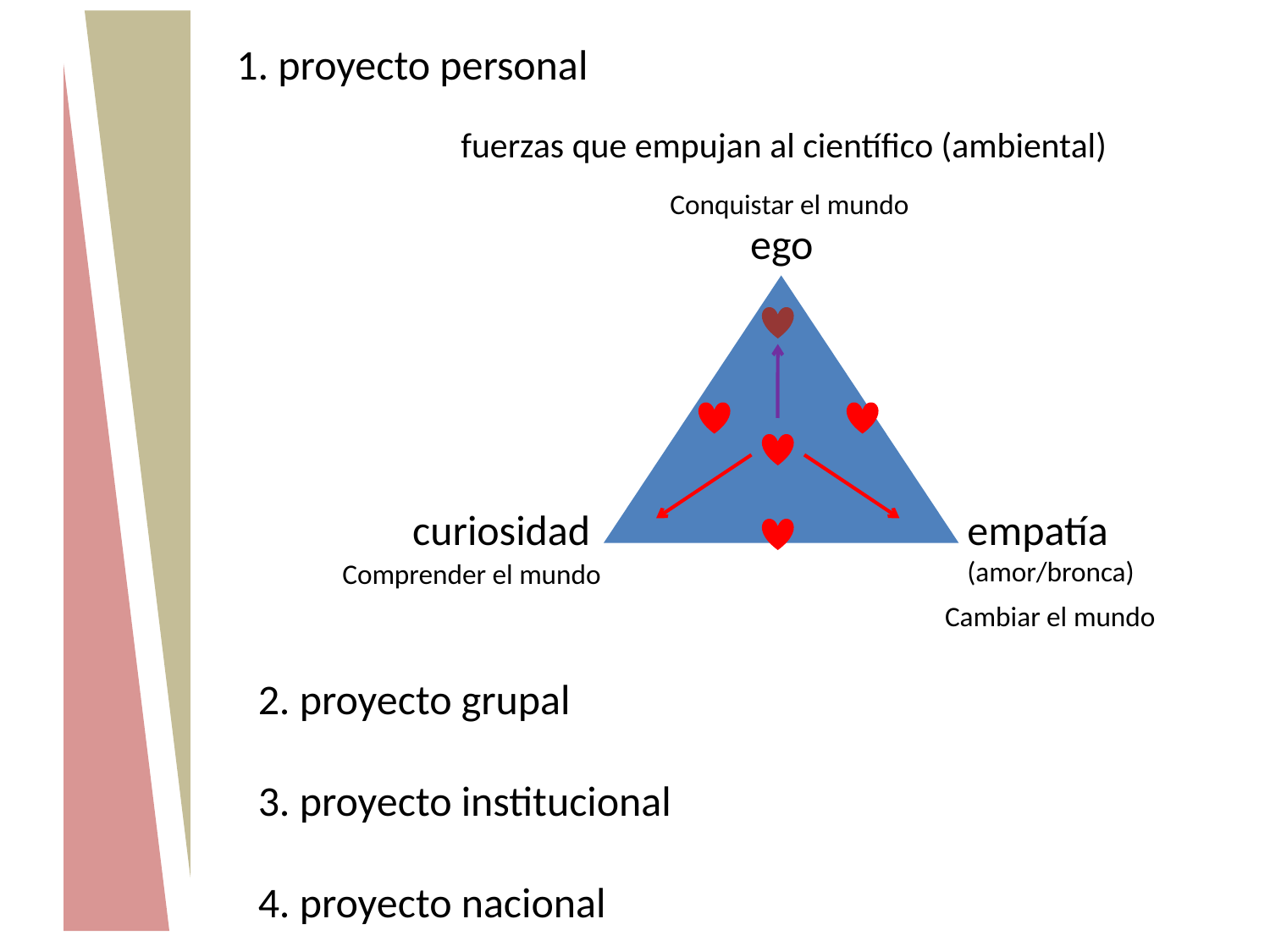

1. proyecto personal

2. proyecto grupal

3. proyecto institucional

4. proyecto nacional
fuerzas que empujan al científico (ambiental)
ego

curiosidad
empatía
(amor/bronca)
Conquistar el mundo

Comprender el mundo
Cambiar el mundo